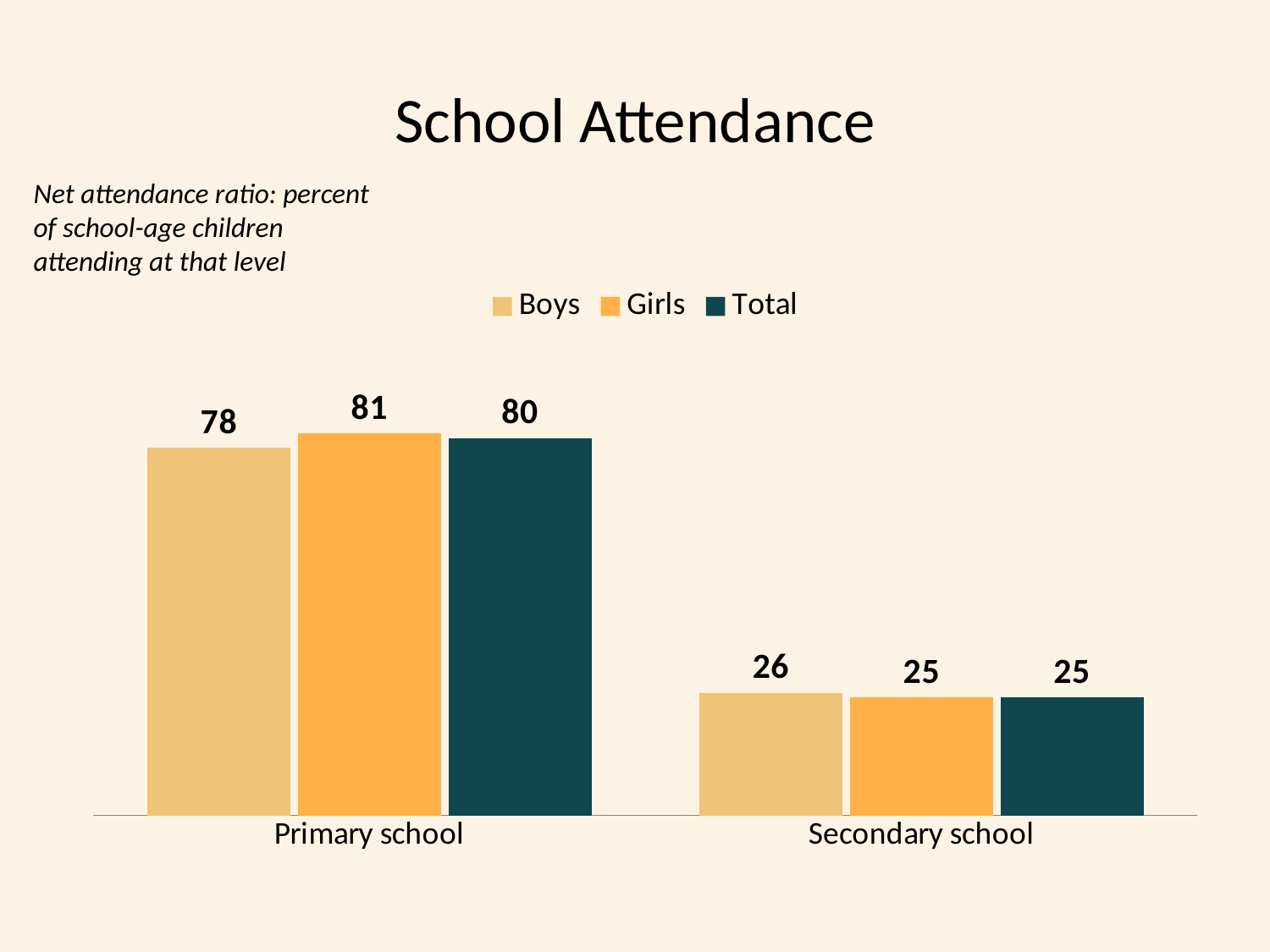

# School Attendance
Net attendance ratio: percent of school-age children attending at that level

### Chart

| Category | Boys | Girls | Total |
|---|---|---|---|
| Primary school | 78.0 | 81.0 | 80.0 |
| Secondary school | 26.0 | 25.0 | 25.0 |